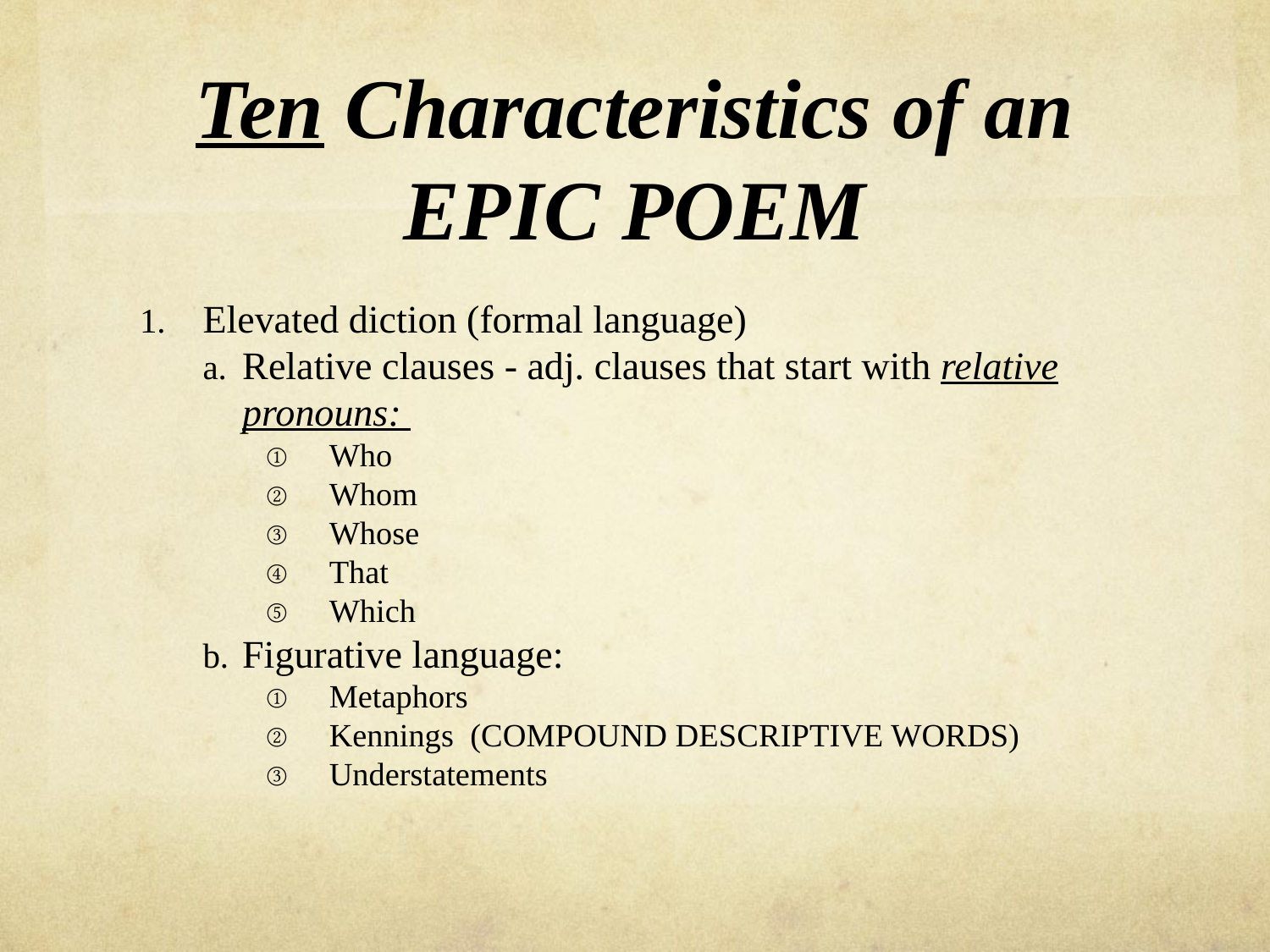

# Ten Characteristics of an EPIC POEM

Elevated diction (formal language)
Relative clauses - adj. clauses that start with relative pronouns:
Who
Whom
Whose
That
Which
Figurative language:
Metaphors
Kennings  (COMPOUND DESCRIPTIVE WORDS)
Understatements